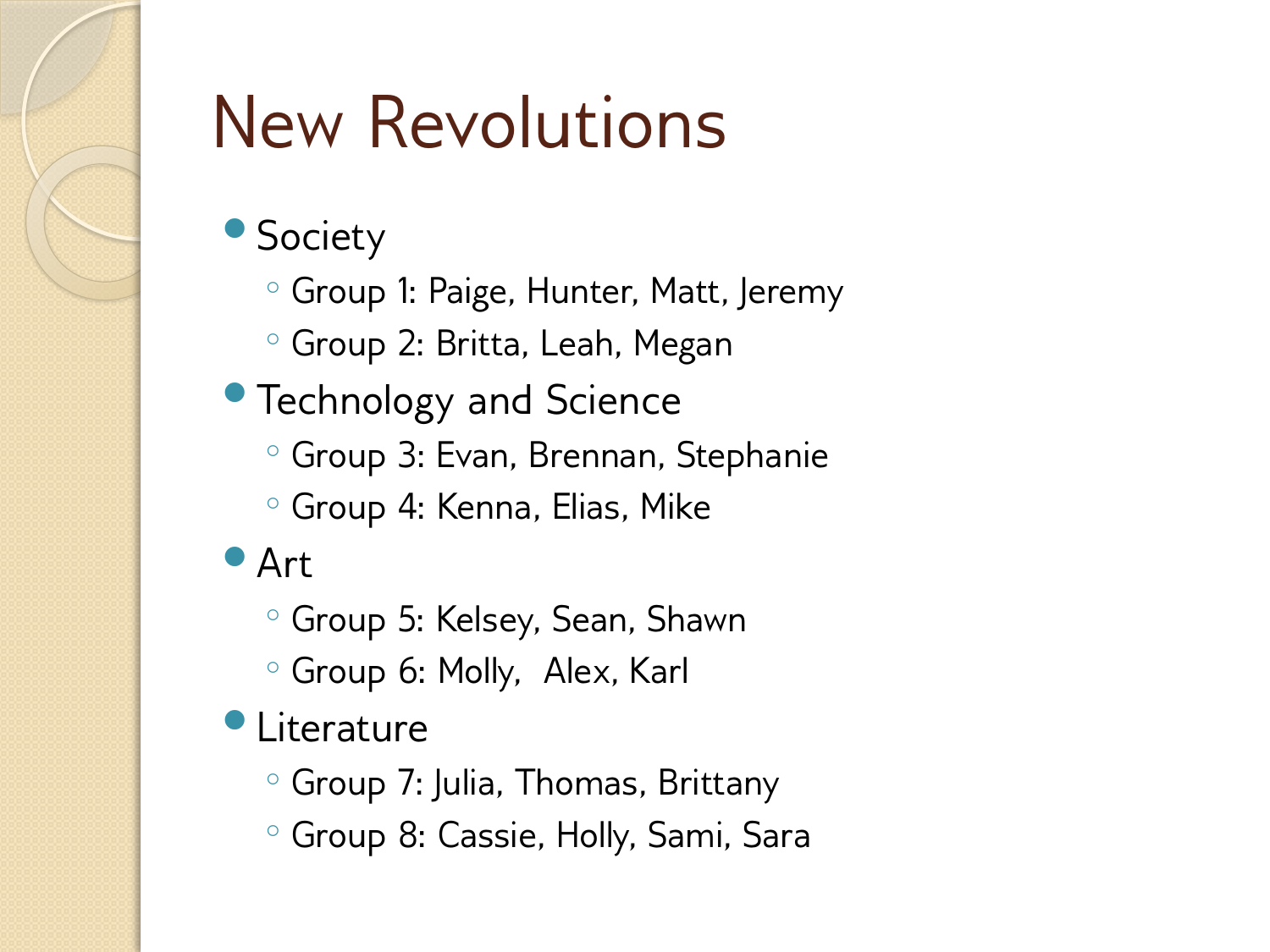

# New Revolutions
Society
Group 1: Paige, Hunter, Matt, Jeremy
Group 2: Britta, Leah, Megan
Technology and Science
Group 3: Evan, Brennan, Stephanie
Group 4: Kenna, Elias, Mike
Art
Group 5: Kelsey, Sean, Shawn
Group 6: Molly,  Alex, Karl
Literature
Group 7: Julia, Thomas, Brittany
Group 8: Cassie, Holly, Sami, Sara